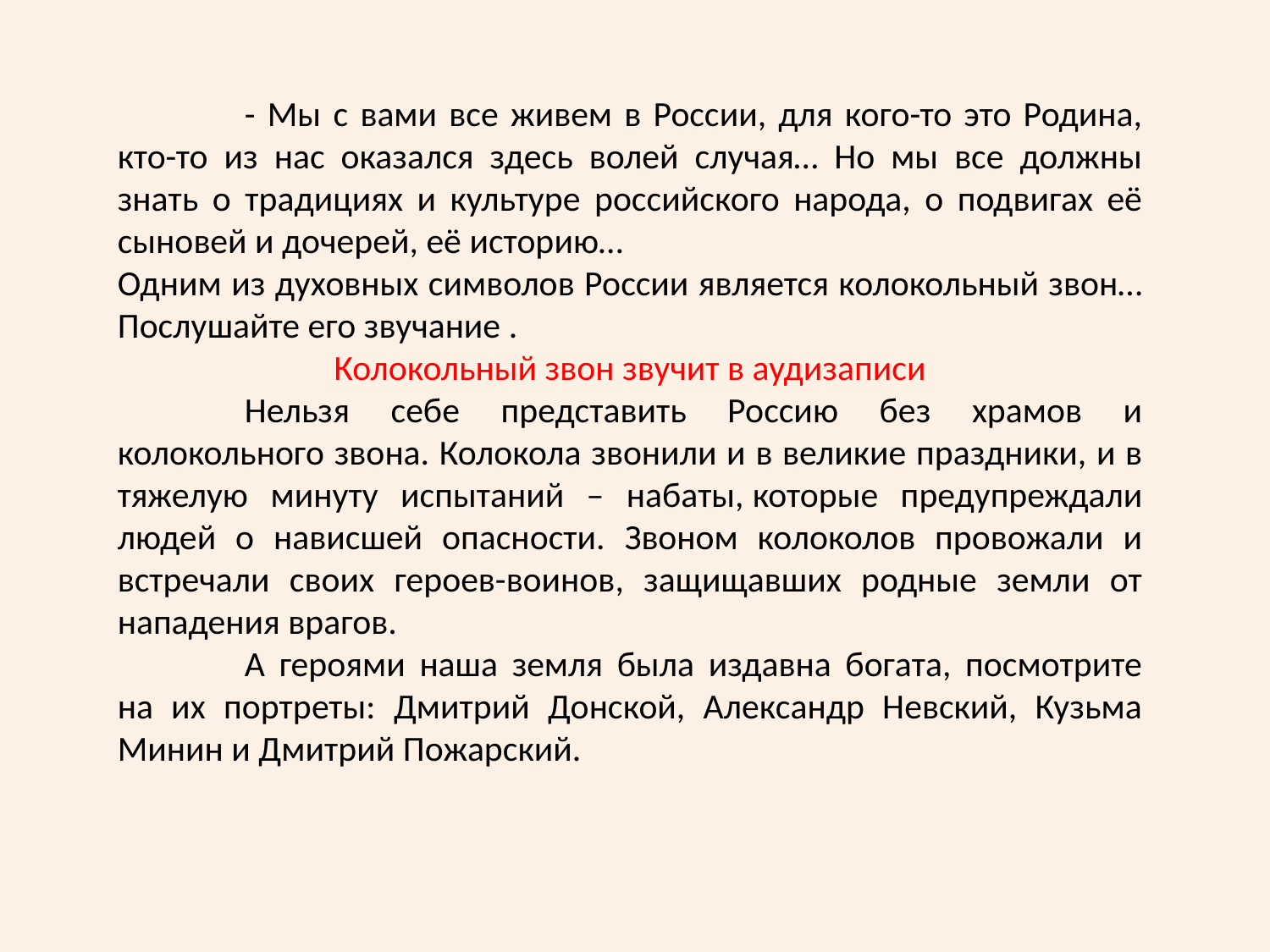

- Мы с вами все живем в России, для кого-то это Родина, кто-то из нас оказался здесь волей случая… Но мы все должны знать о традициях и культуре российского народа, о подвигах её сыновей и дочерей, её историю…
Одним из духовных символов России является колокольный звон… Послушайте его звучание .
Колокольный звон звучит в аудизаписи
 	Нельзя себе представить Россию без храмов и колокольного звона. Колокола звонили и в великие праздники, и в тяжелую минуту испытаний – набаты, которые предупреждали людей о нависшей опасности. Звоном колоколов провожали и встречали своих героев-воинов, защищавших родные земли от нападения врагов.
	А героями наша земля была издавна богата, посмотрите на их портреты: Дмитрий Донской, Александр Невский, Кузьма Минин и Дмитрий Пожарский.